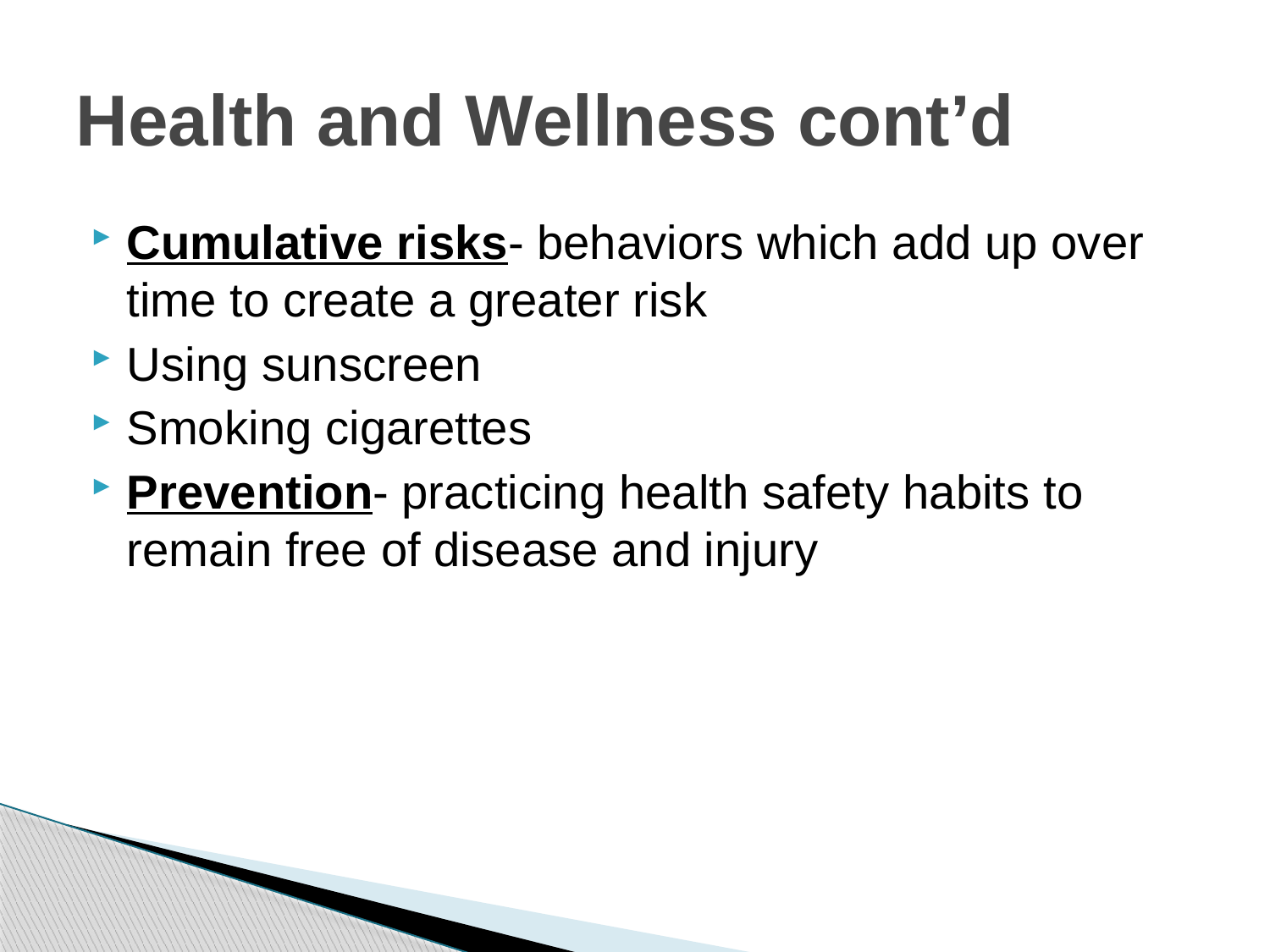

# Health and Wellness cont’d
Cumulative risks- behaviors which add up over time to create a greater risk
Using sunscreen
Smoking cigarettes
Prevention- practicing health safety habits to remain free of disease and injury